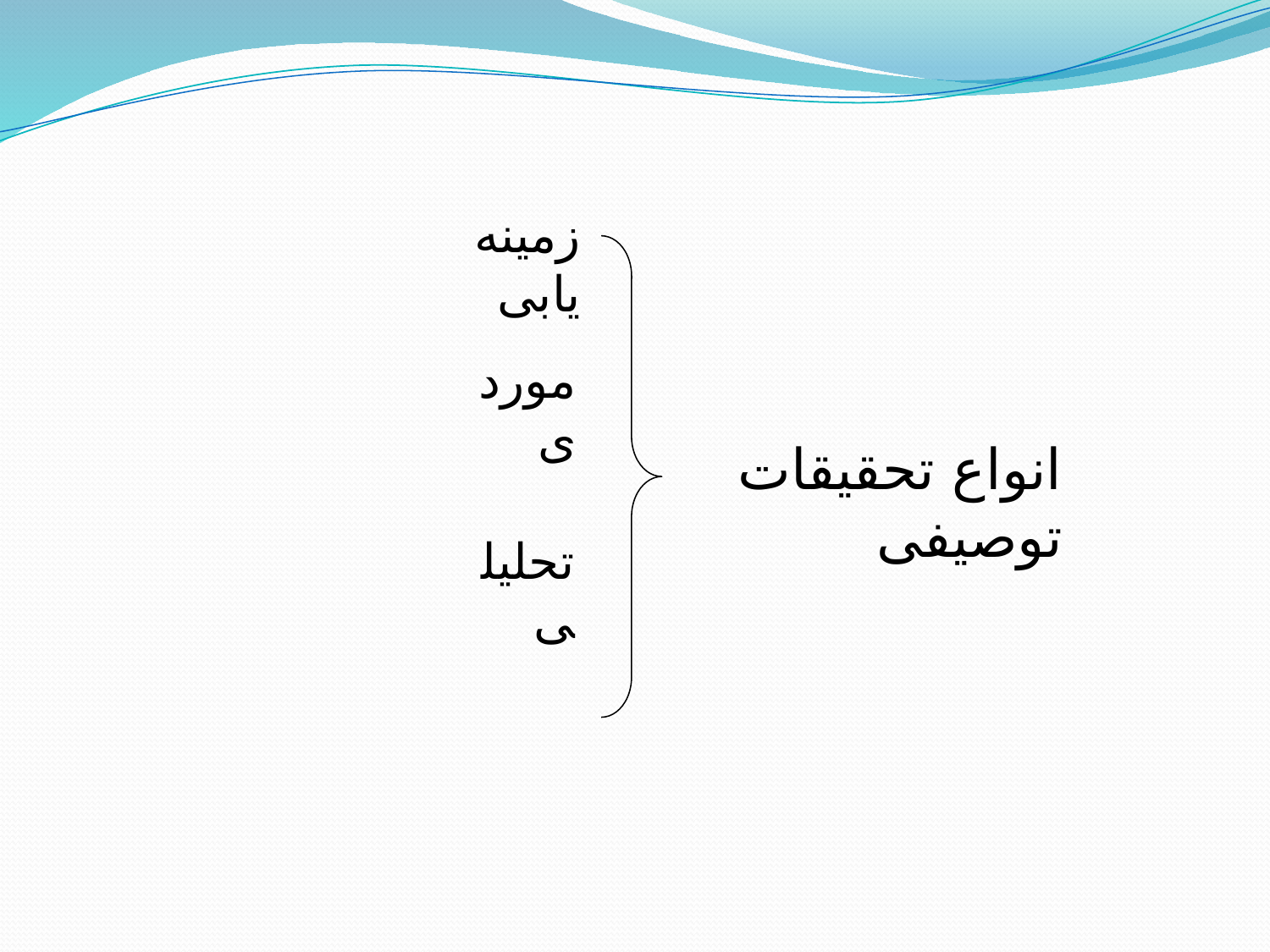

زمینه یابی

موردی
انواع تحقیقات توصیفی
تحلیلی